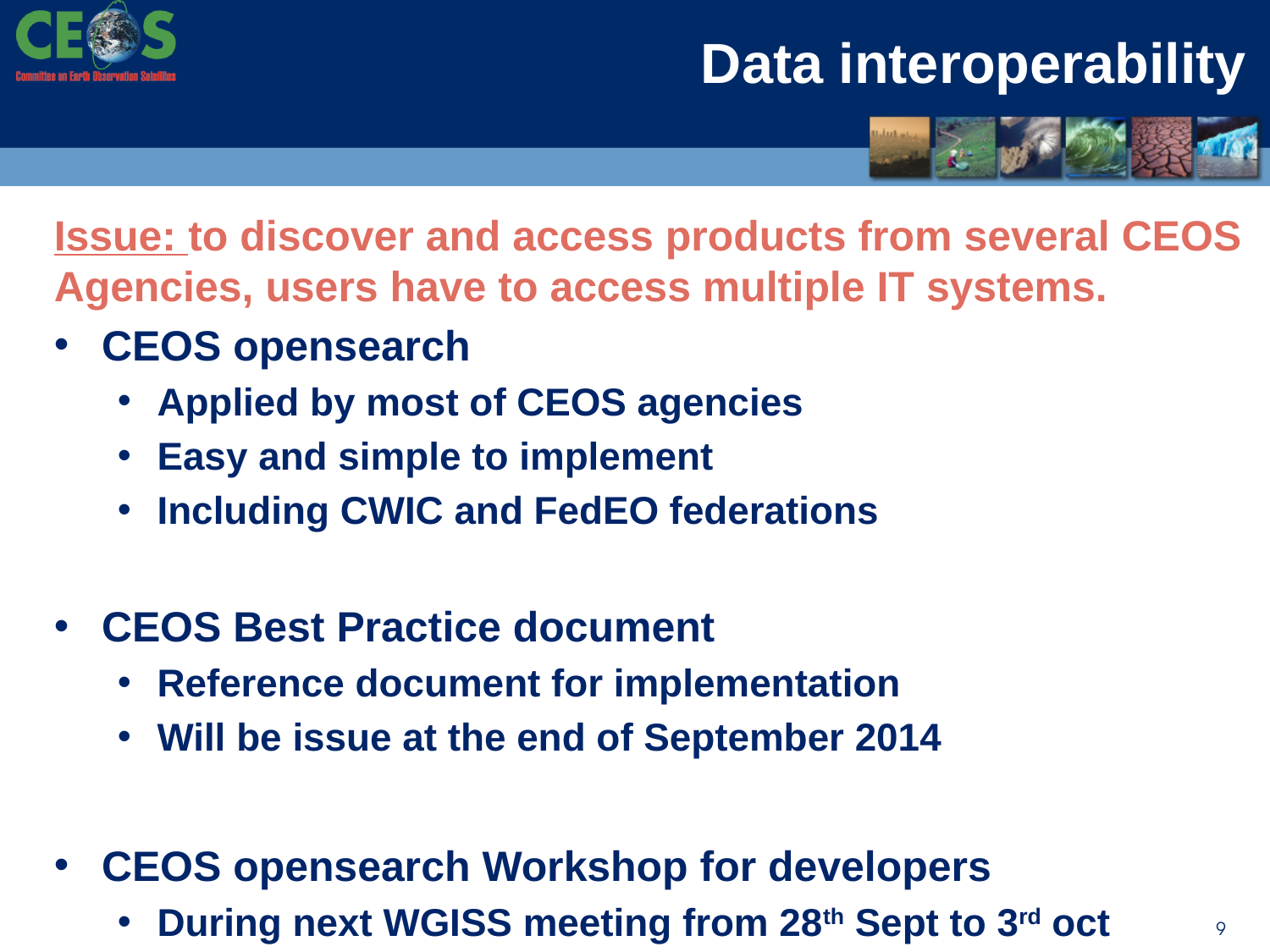

# Data interoperability
Issue: to discover and access products from several CEOS Agencies, users have to access multiple IT systems.
CEOS opensearch
Applied by most of CEOS agencies
Easy and simple to implement
Including CWIC and FedEO federations

CEOS Best Practice document
Reference document for implementation
Will be issue at the end of September 2014

CEOS opensearch Workshop for developers
During next WGISS meeting from 28th Sept to 3rd oct